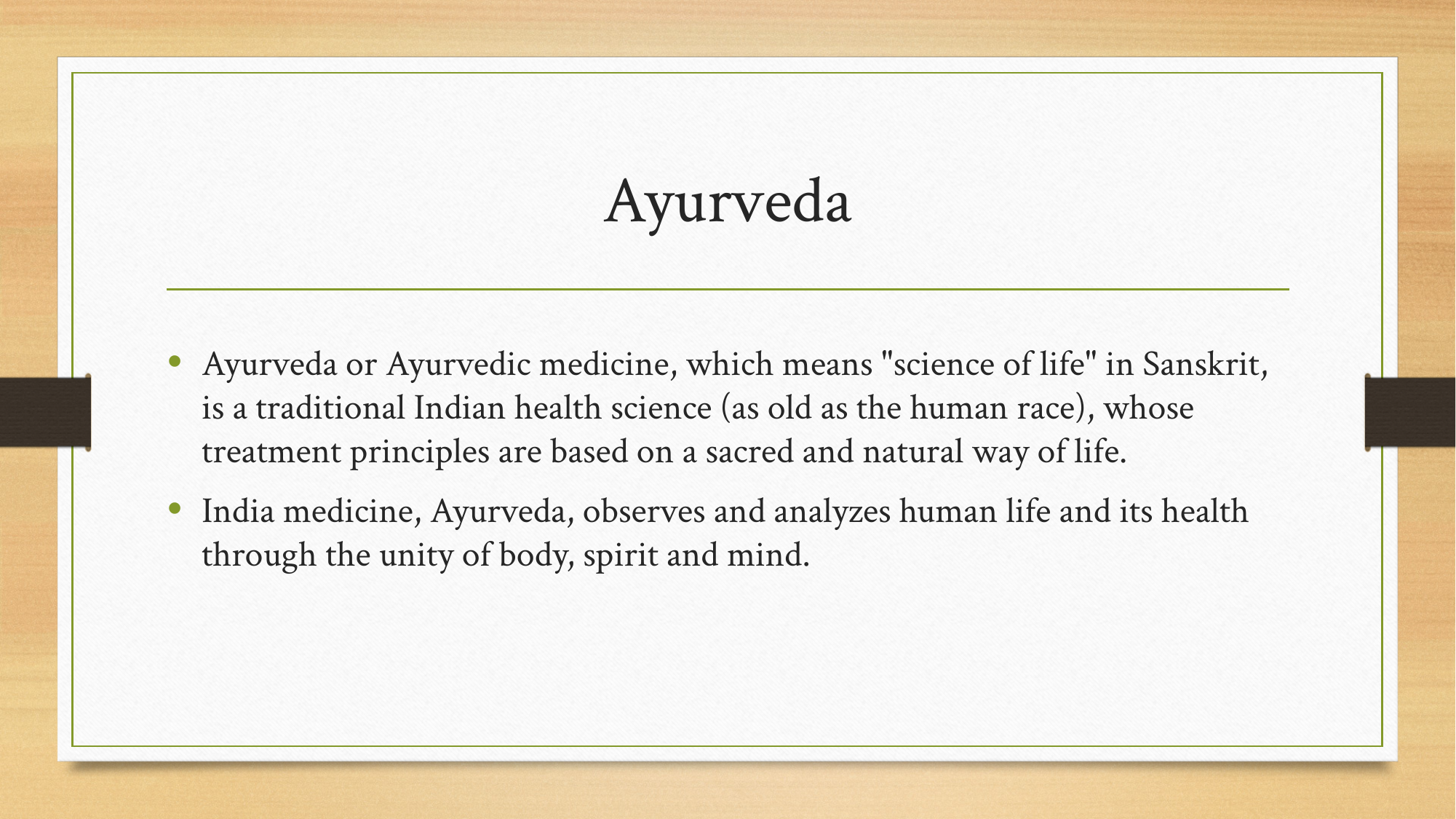

# Ayurveda

Ayurveda or Ayurvedic medicine, which means "science of life" in Sanskrit, is a traditional Indian health science (as old as the human race), whose treatment principles are based on a sacred and natural way of life.
India medicine, Ayurveda, observes and analyzes human life and its health through the unity of body, spirit and mind.